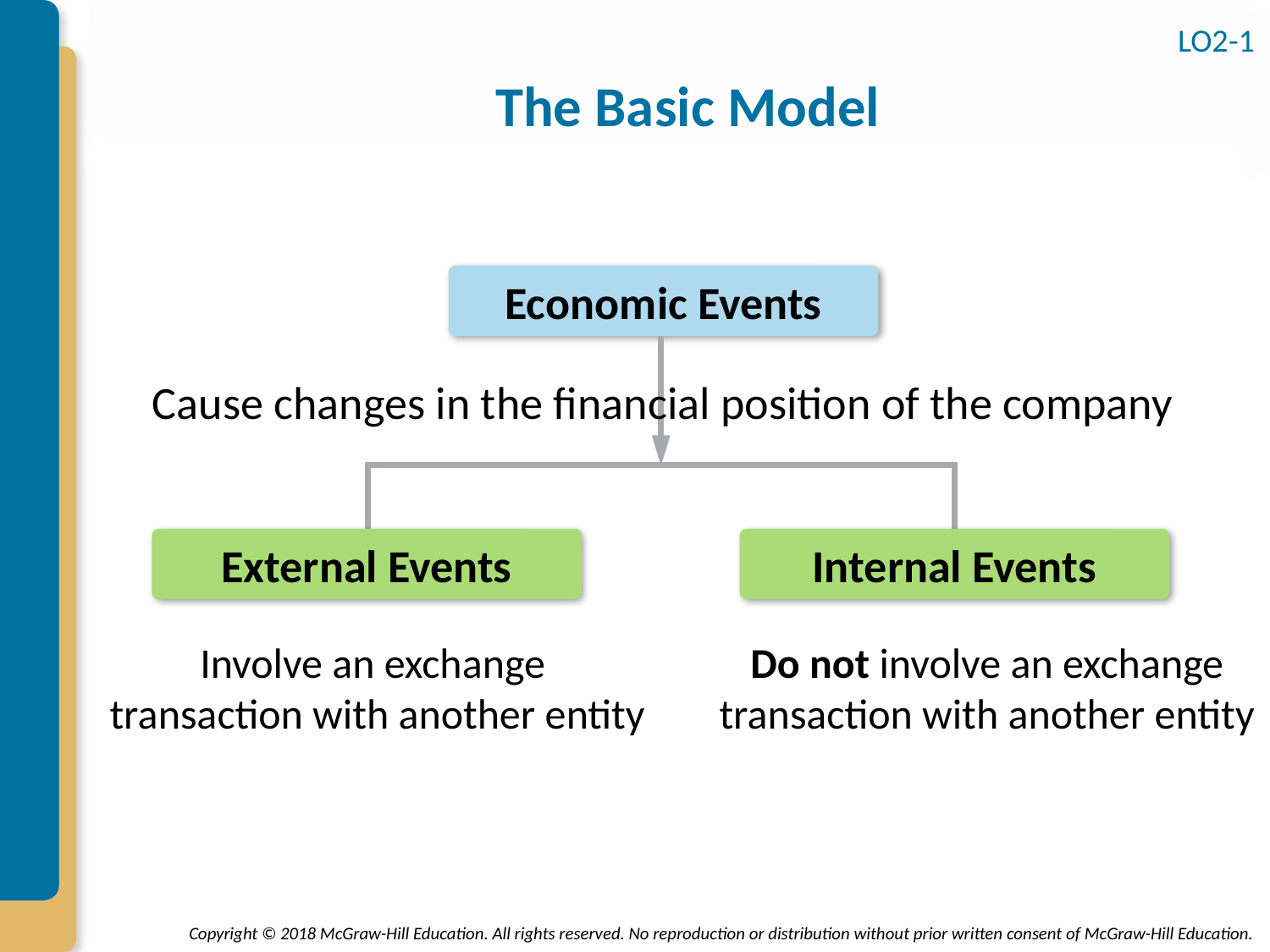

# The Basic Model
LO2-1
Economic Events
Cause changes in the financial position of the company
External Events
Internal Events
Do not involve an exchange transaction with another entity
Involve an exchange
transaction with another entity